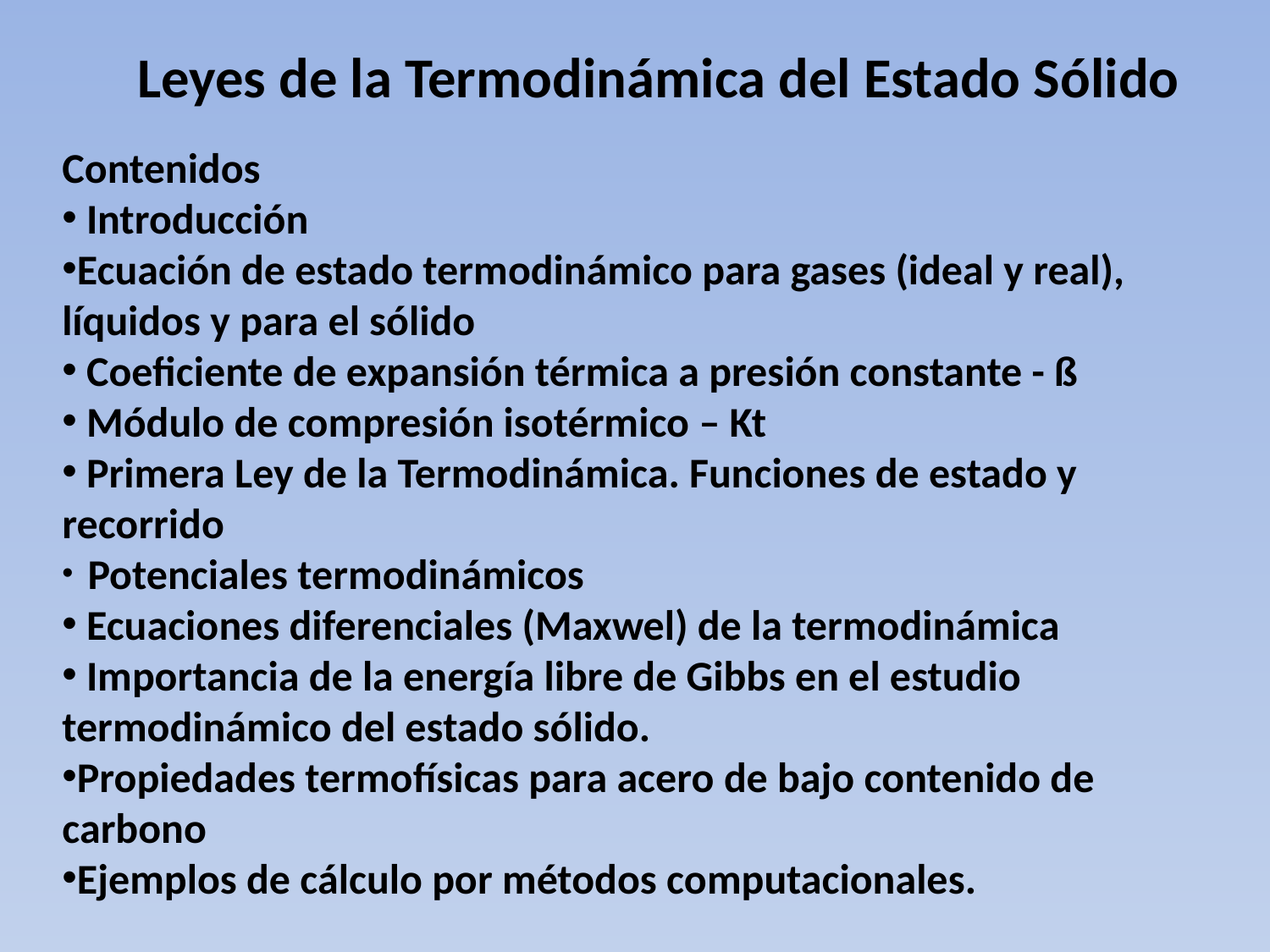

# Leyes de la Termodinámica del Estado Sólido
Contenidos
 Introducción
Ecuación de estado termodinámico para gases (ideal y real), líquidos y para el sólido
 Coeficiente de expansión térmica a presión constante - ß
 Módulo de compresión isotérmico – Kt
 Primera Ley de la Termodinámica. Funciones de estado y recorrido
  Potenciales termodinámicos
 Ecuaciones diferenciales (Maxwel) de la termodinámica
 Importancia de la energía libre de Gibbs en el estudio termodinámico del estado sólido.
Propiedades termofísicas para acero de bajo contenido de carbono
Ejemplos de cálculo por métodos computacionales.